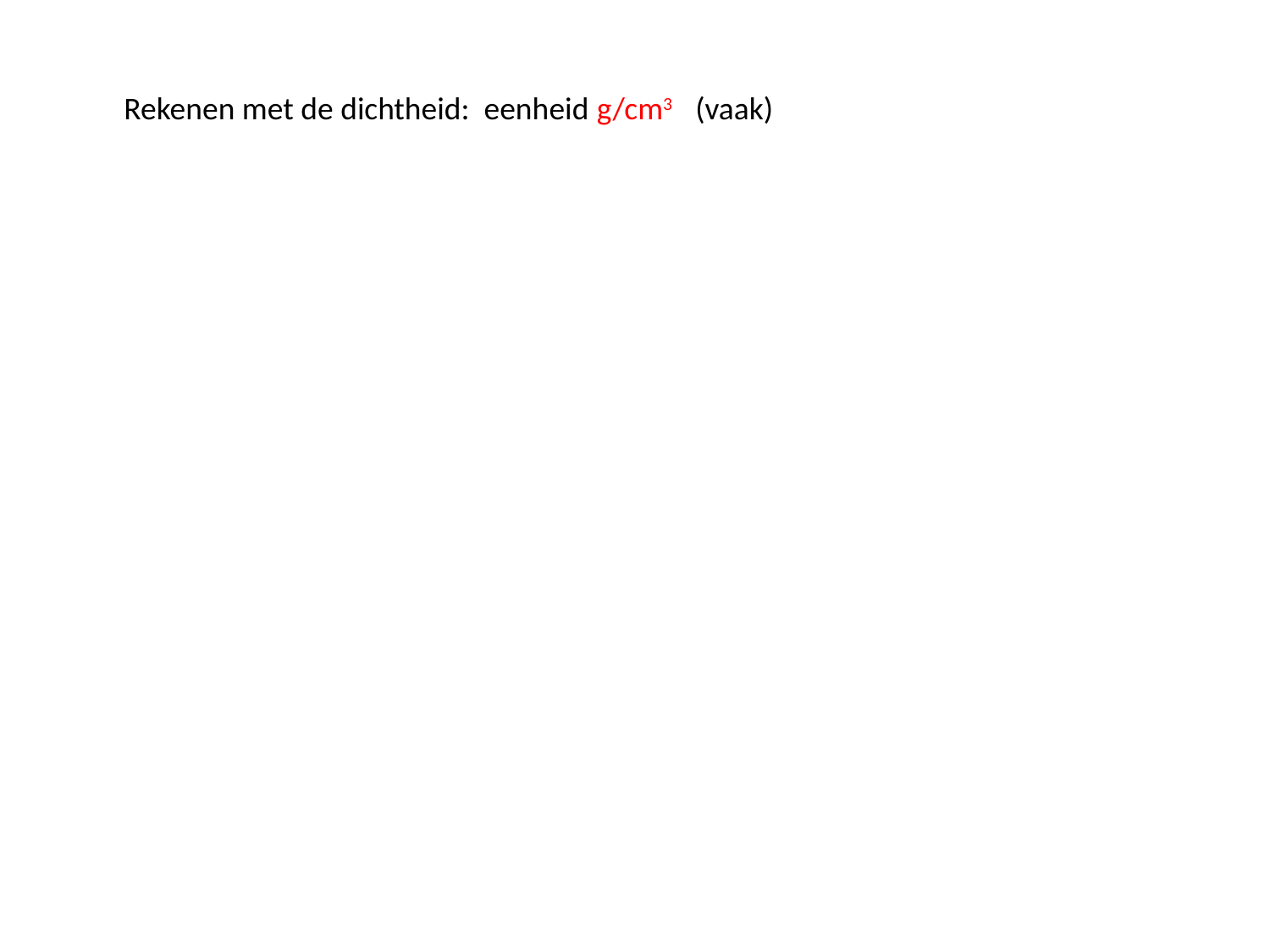

Rekenen met de dichtheid:  eenheid g/cm3    (vaak)